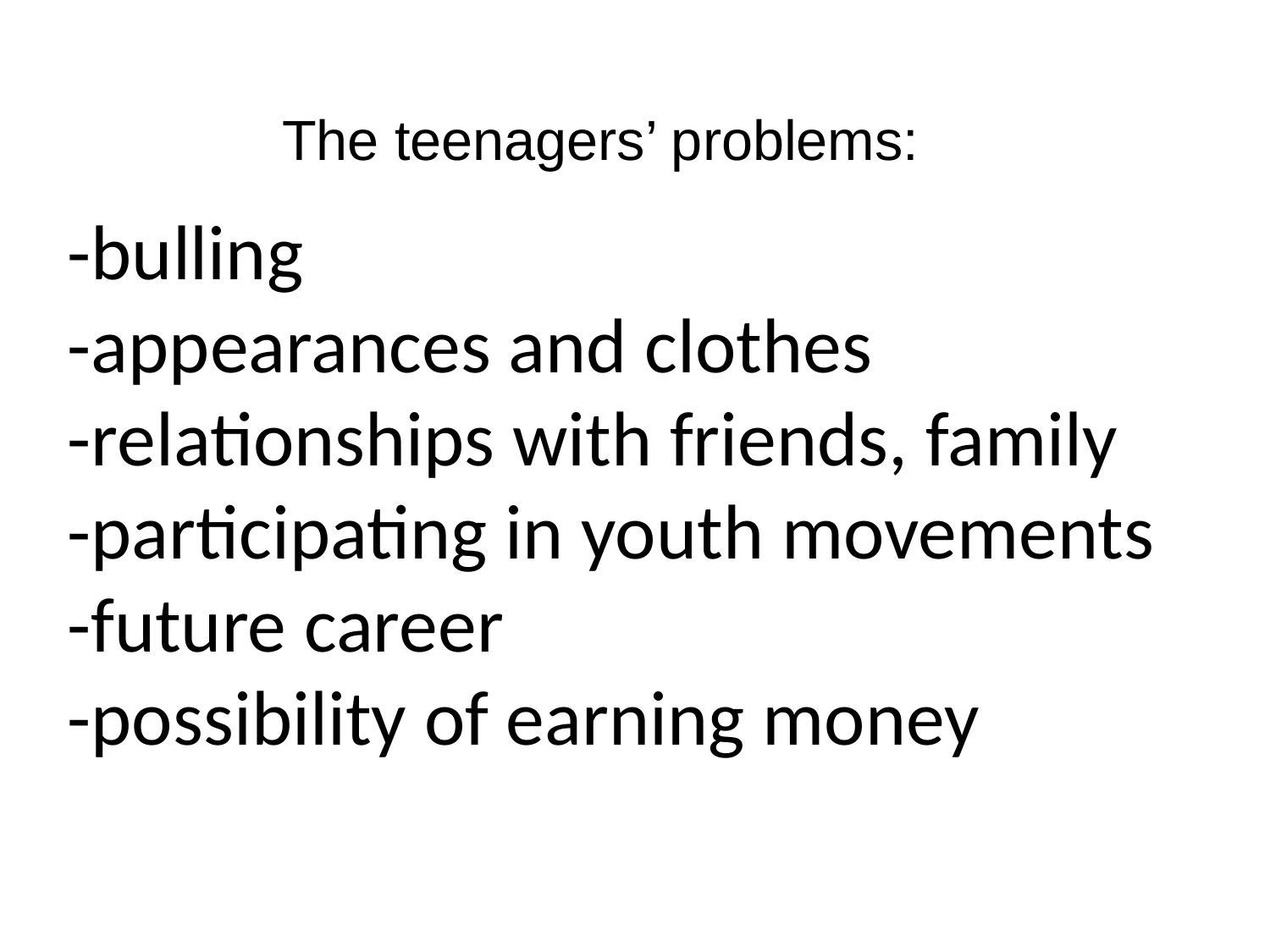

The teenagers’ problems:
-bulling
-appearances and clothes
-relationships with friends, family
-participating in youth movements
-future career
-possibility of earning money